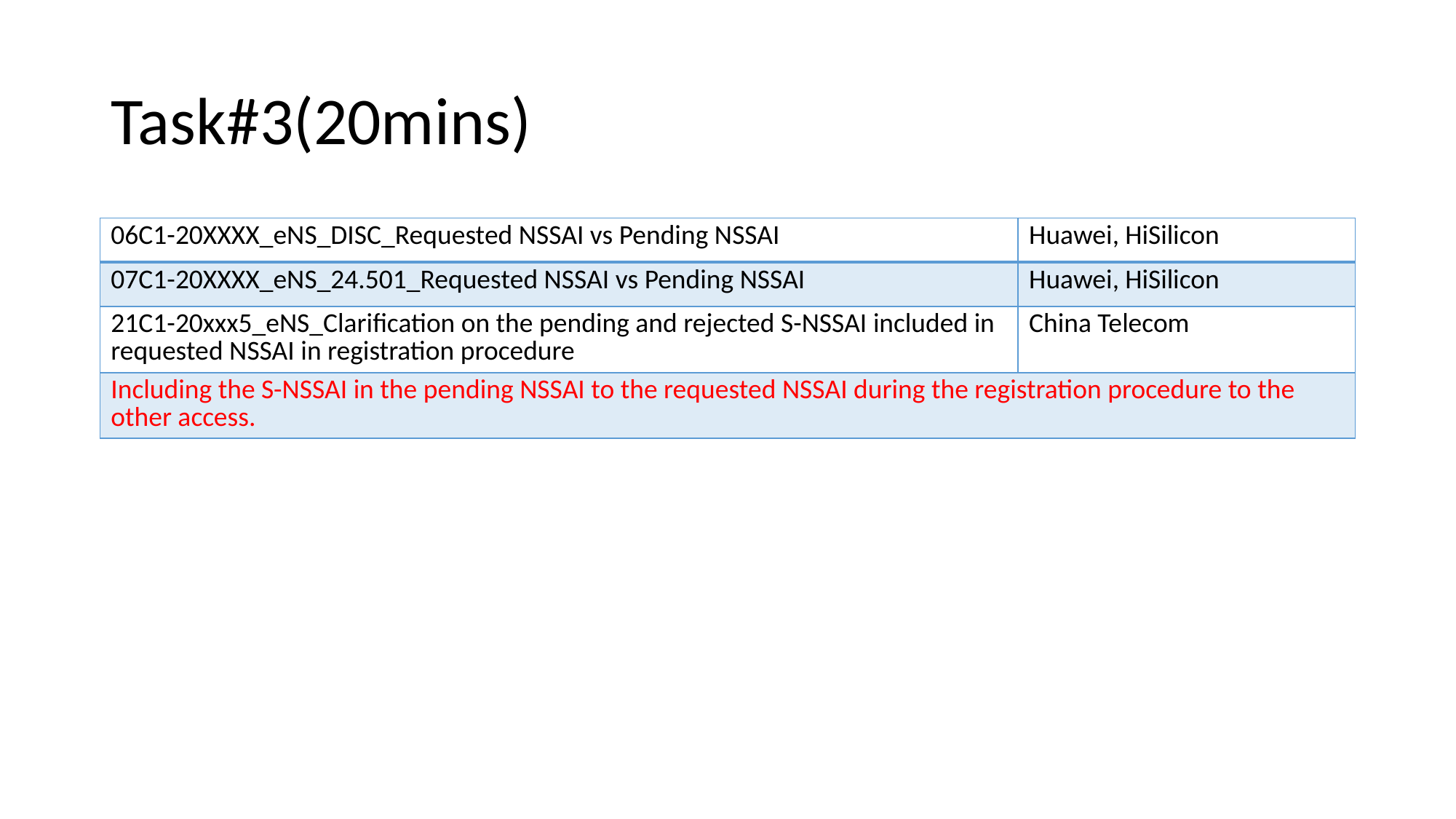

# Task#3(20mins)
| 06C1-20XXXX\_eNS\_DISC\_Requested NSSAI vs Pending NSSAI | Huawei, HiSilicon |
| --- | --- |
| 07C1-20XXXX\_eNS\_24.501\_Requested NSSAI vs Pending NSSAI | Huawei, HiSilicon |
| 21C1-20xxx5\_eNS\_Clarification on the pending and rejected S-NSSAI included in requested NSSAI in registration procedure | China Telecom |
| Including the S-NSSAI in the pending NSSAI to the requested NSSAI during the registration procedure to the other access. |  |